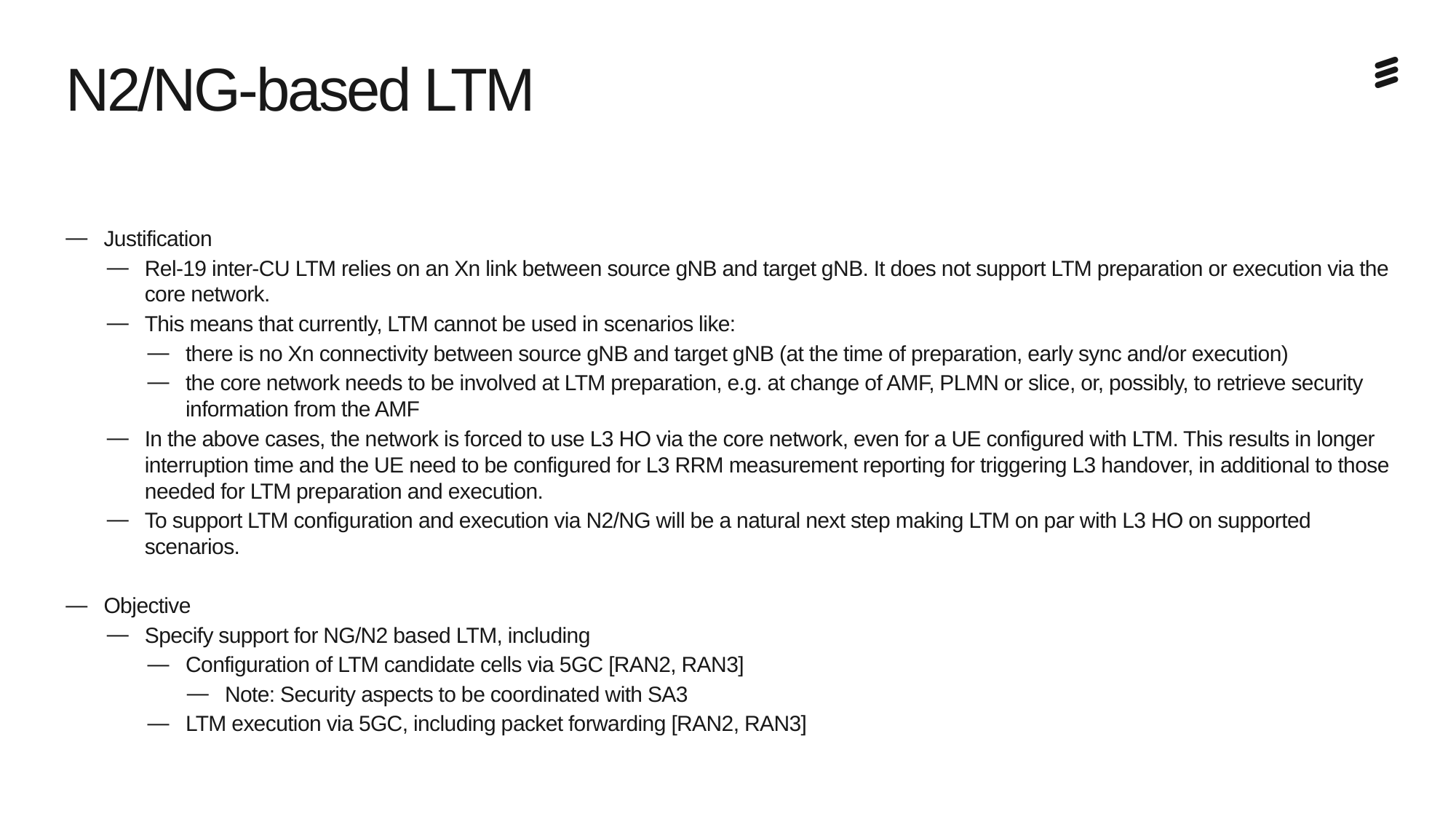

# N2/NG-based LTM
Justification
Rel-19 inter-CU LTM relies on an Xn link between source gNB and target gNB. It does not support LTM preparation or execution via the core network.
This means that currently, LTM cannot be used in scenarios like:
there is no Xn connectivity between source gNB and target gNB (at the time of preparation, early sync and/or execution)
the core network needs to be involved at LTM preparation, e.g. at change of AMF, PLMN or slice, or, possibly, to retrieve security information from the AMF
In the above cases, the network is forced to use L3 HO via the core network, even for a UE configured with LTM. This results in longer interruption time and the UE need to be configured for L3 RRM measurement reporting for triggering L3 handover, in additional to those needed for LTM preparation and execution.
To support LTM configuration and execution via N2/NG will be a natural next step making LTM on par with L3 HO on supported scenarios.

Objective
Specify support for NG/N2 based LTM, including
Configuration of LTM candidate cells via 5GC [RAN2, RAN3]
Note: Security aspects to be coordinated with SA3
LTM execution via 5GC, including packet forwarding [RAN2, RAN3]